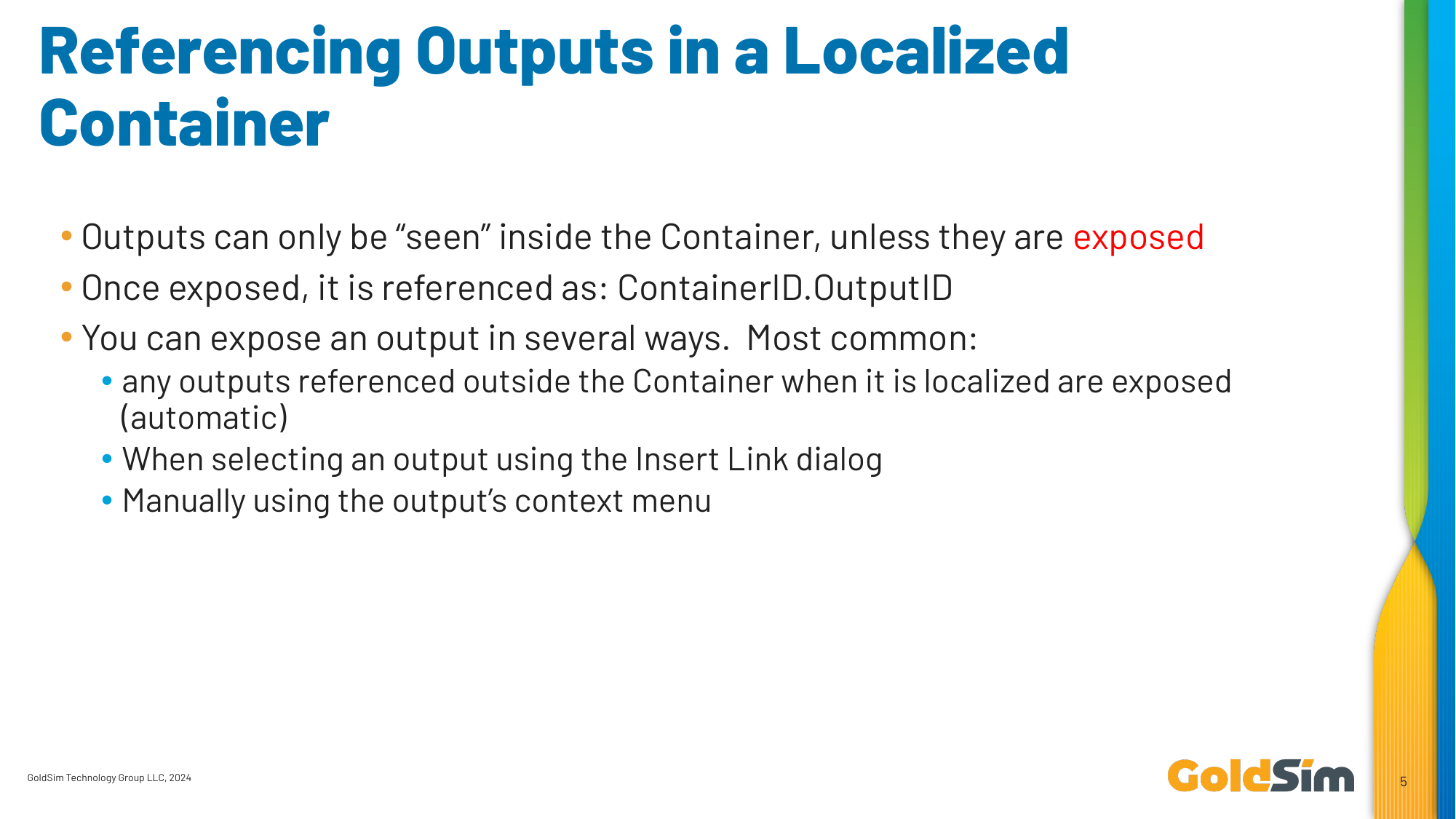

# Referencing Outputs in a Localized Container
Outputs can only be “seen” inside the Container, unless they are exposed
Once exposed, it is referenced as: ContainerID.OutputID
You can expose an output in several ways.  Most common:
any outputs referenced outside the Container when it is localized are exposed (automatic)
When selecting an output using the Insert Link dialog
Manually using the output’s context menu

GoldSim Technology Group LLC, 2024
5